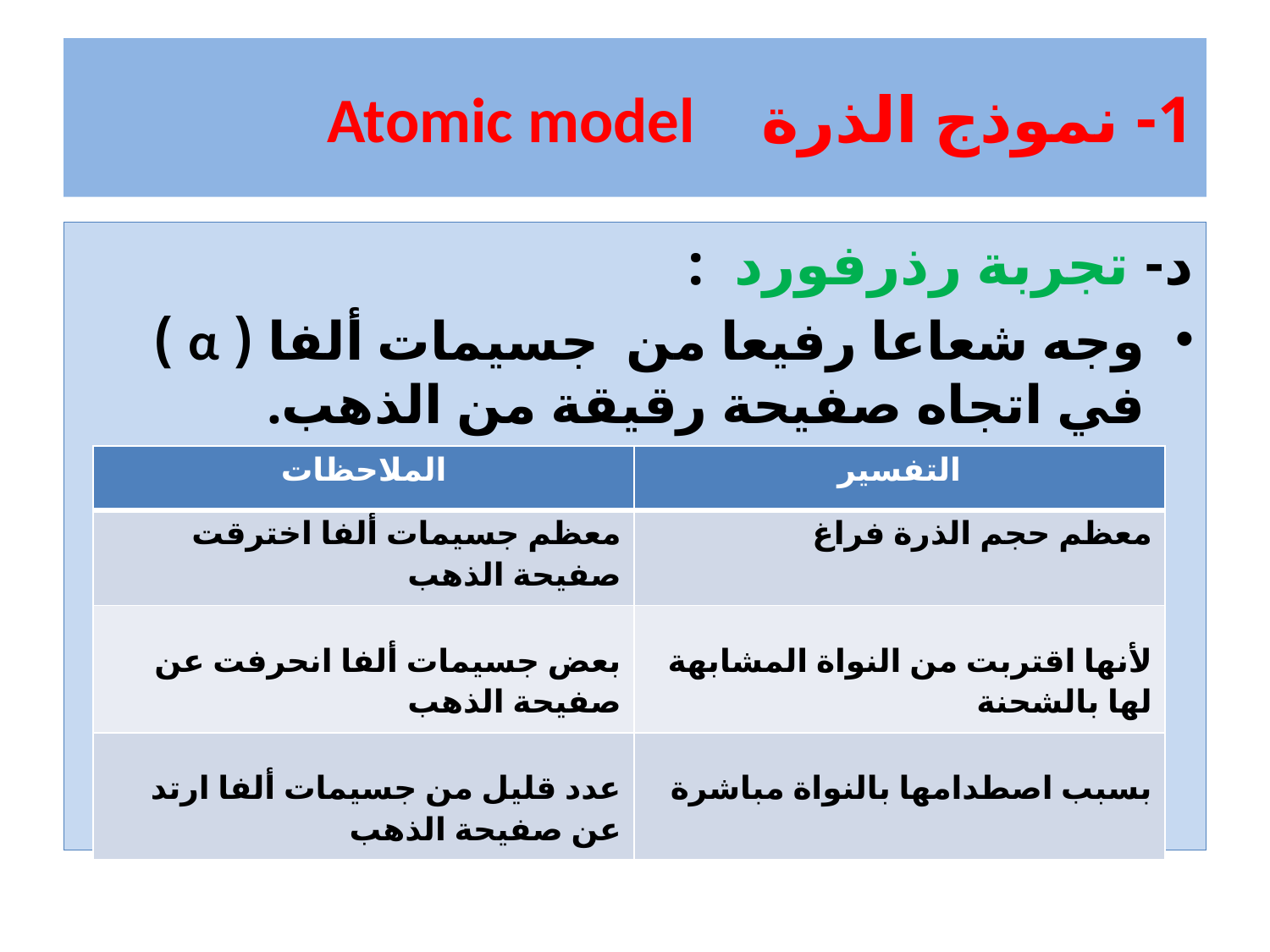

# 1- نموذج الذرة    Atomic model
د- تجربة رذرفورد  :
وجه شعاعا رفيعا من  جسيمات ألفا ( α ) في اتجاه صفيحة رقيقة من الذهب.

| الملاحظات | التفسير |
| --- | --- |
| معظم جسيمات ألفا اخترقت صفيحة الذهب | معظم حجم الذرة فراغ |
| بعض جسيمات ألفا انحرفت عن صفيحة الذهب | لأنها اقتربت من النواة المشابهة لها بالشحنة |
| عدد قليل من جسيمات ألفا ارتد عن صفيحة الذهب | بسبب اصطدامها بالنواة مباشرة |